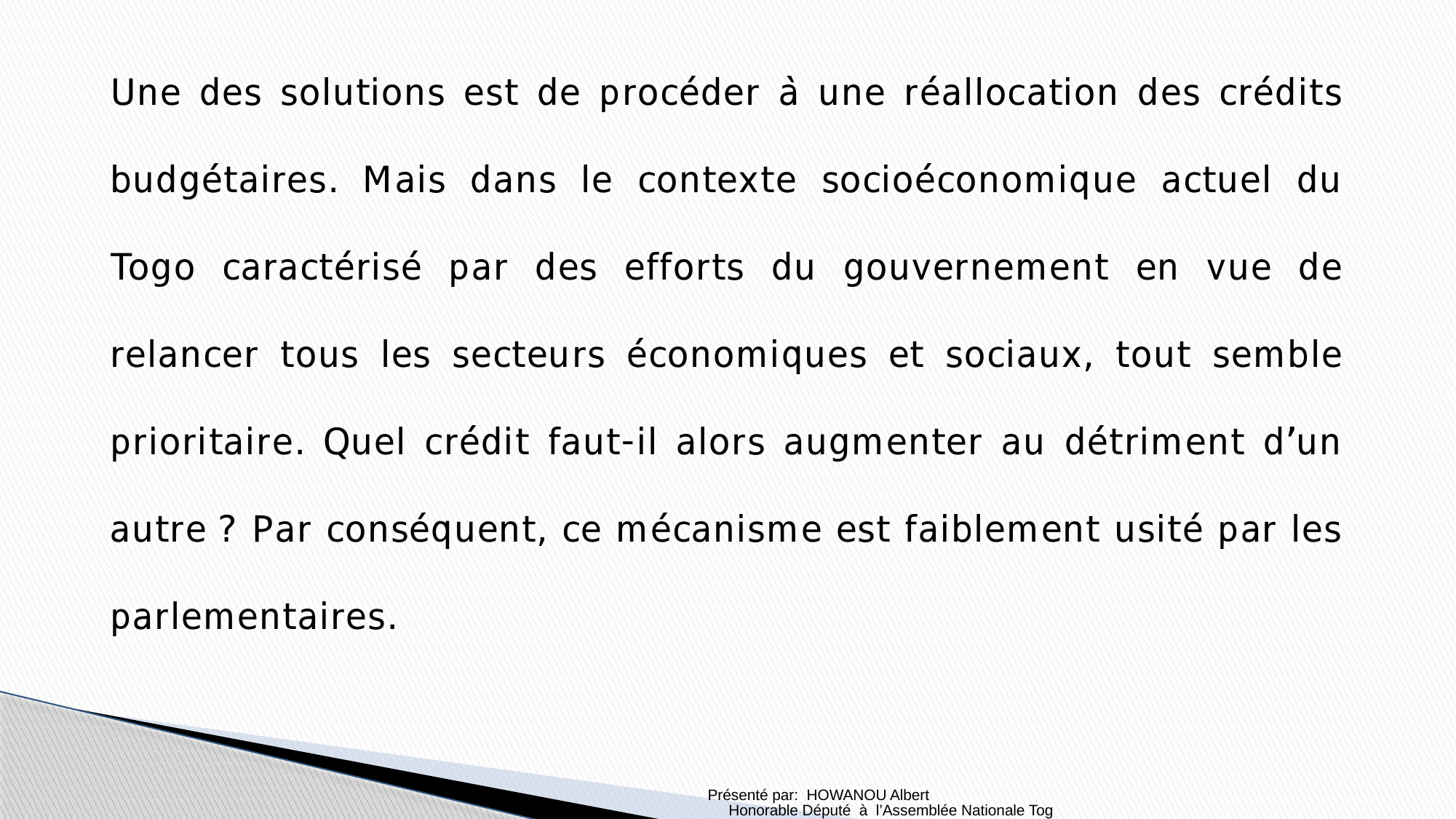

Une des solutions est de procéder à une réallocation des crédits budgétaires. Mais dans le contexte socioéconomique actuel du Togo caractérisé par des efforts du gouvernement en vue de relancer tous les secteurs économiques et sociaux, tout semble prioritaire. Quel crédit faut-il alors augmenter au détriment d’un autre ? Par conséquent, ce mécanisme est faiblement usité par les parlementaires.

Présenté par:  HOWANOU Albert                                    Honorable Député  à  l’Assemblée Nationale Togolaise